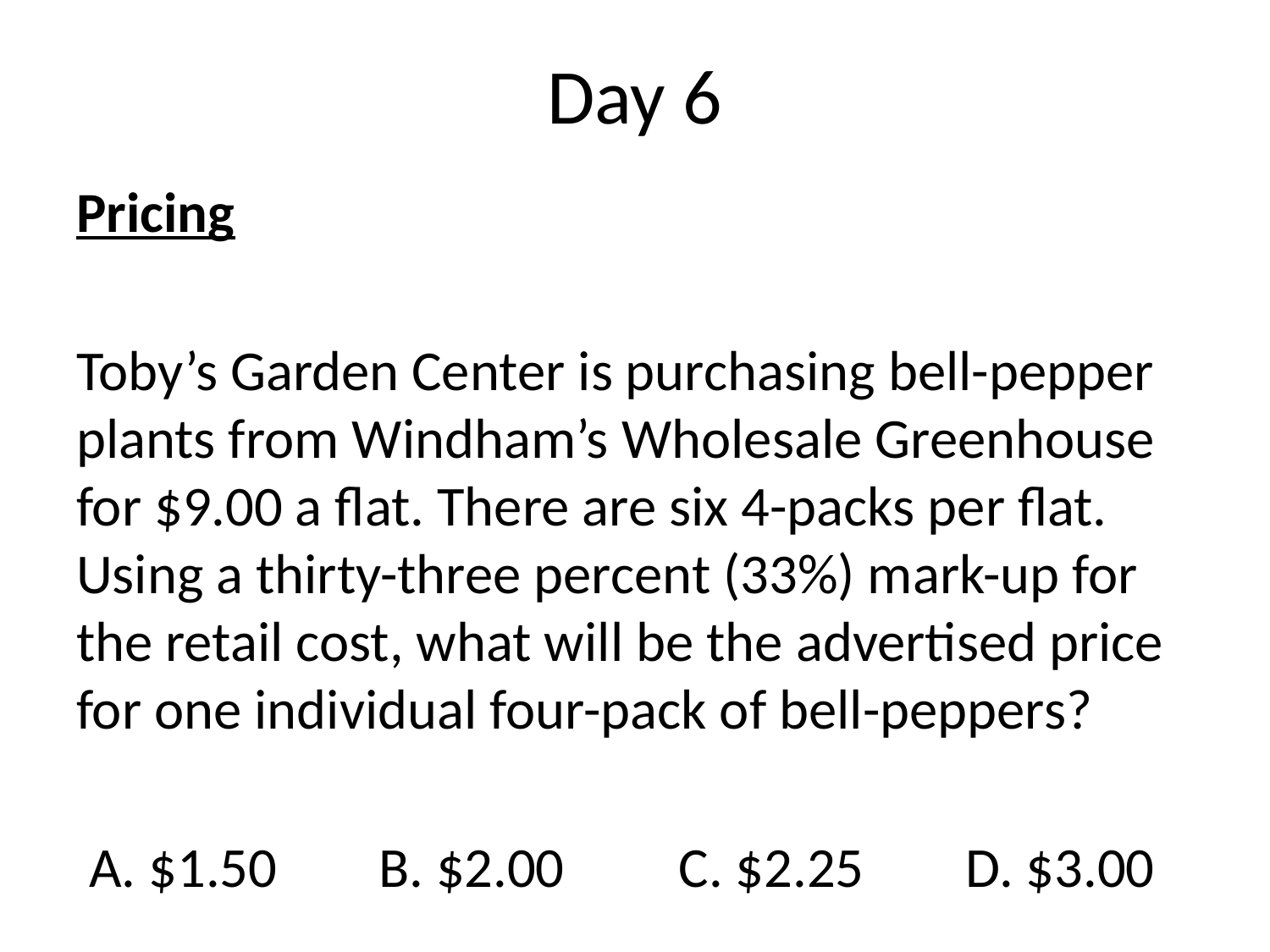

# Day 6
Pricing

Toby’s Garden Center is purchasing bell-pepper plants from Windham’s Wholesale Greenhouse for $9.00 a flat. There are six 4-packs per flat. Using a thirty-three percent (33%) mark-up for the retail cost, what will be the advertised price for one individual four-pack of bell-peppers?

 A. $1.50        B. $2.00         C. $2.25        D. $3.00